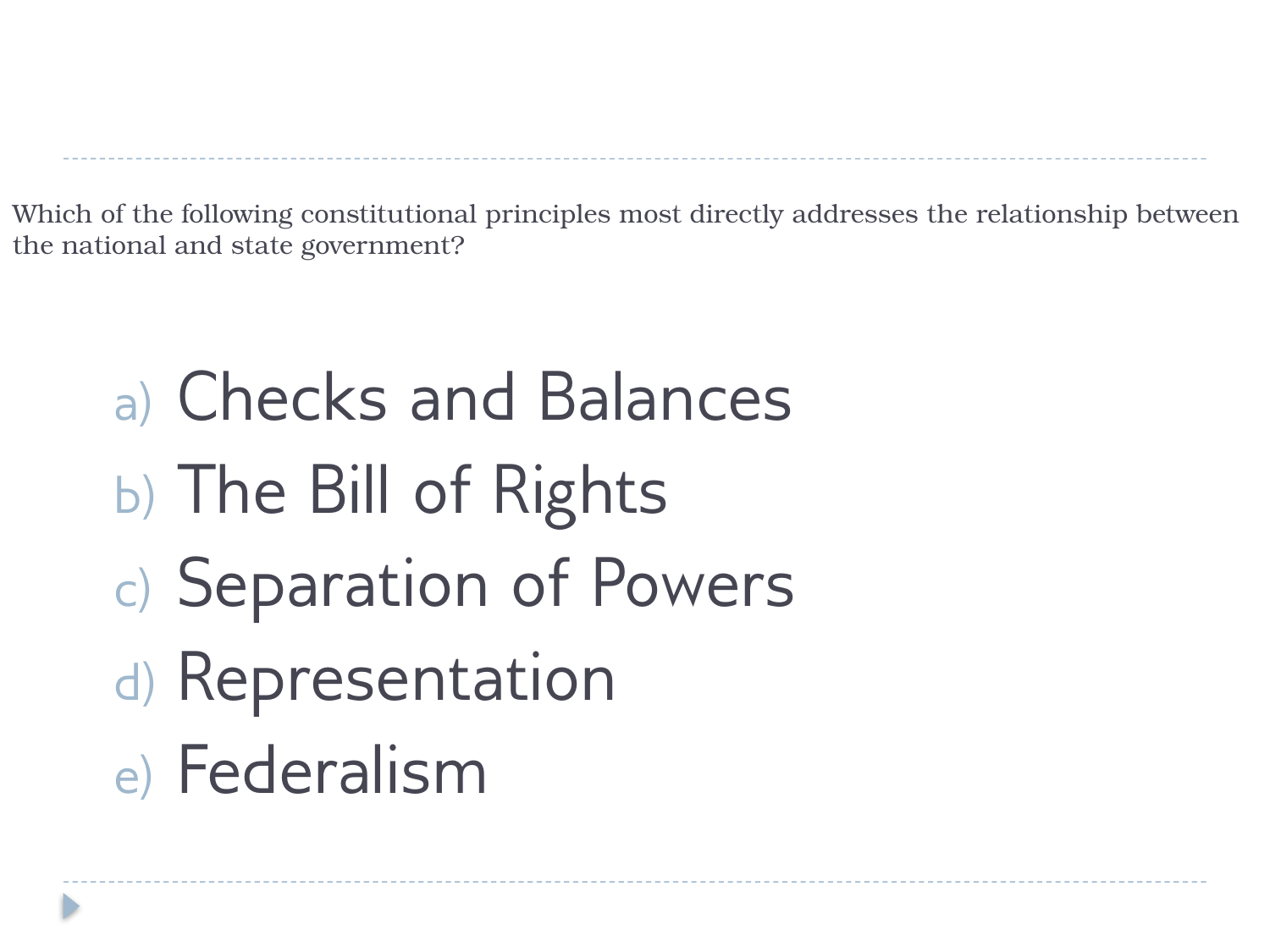

# Which of the following constitutional principles most directly addresses the relationship between the national and state government?

Checks and Balances
The Bill of Rights
Separation of Powers
Representation
Federalism